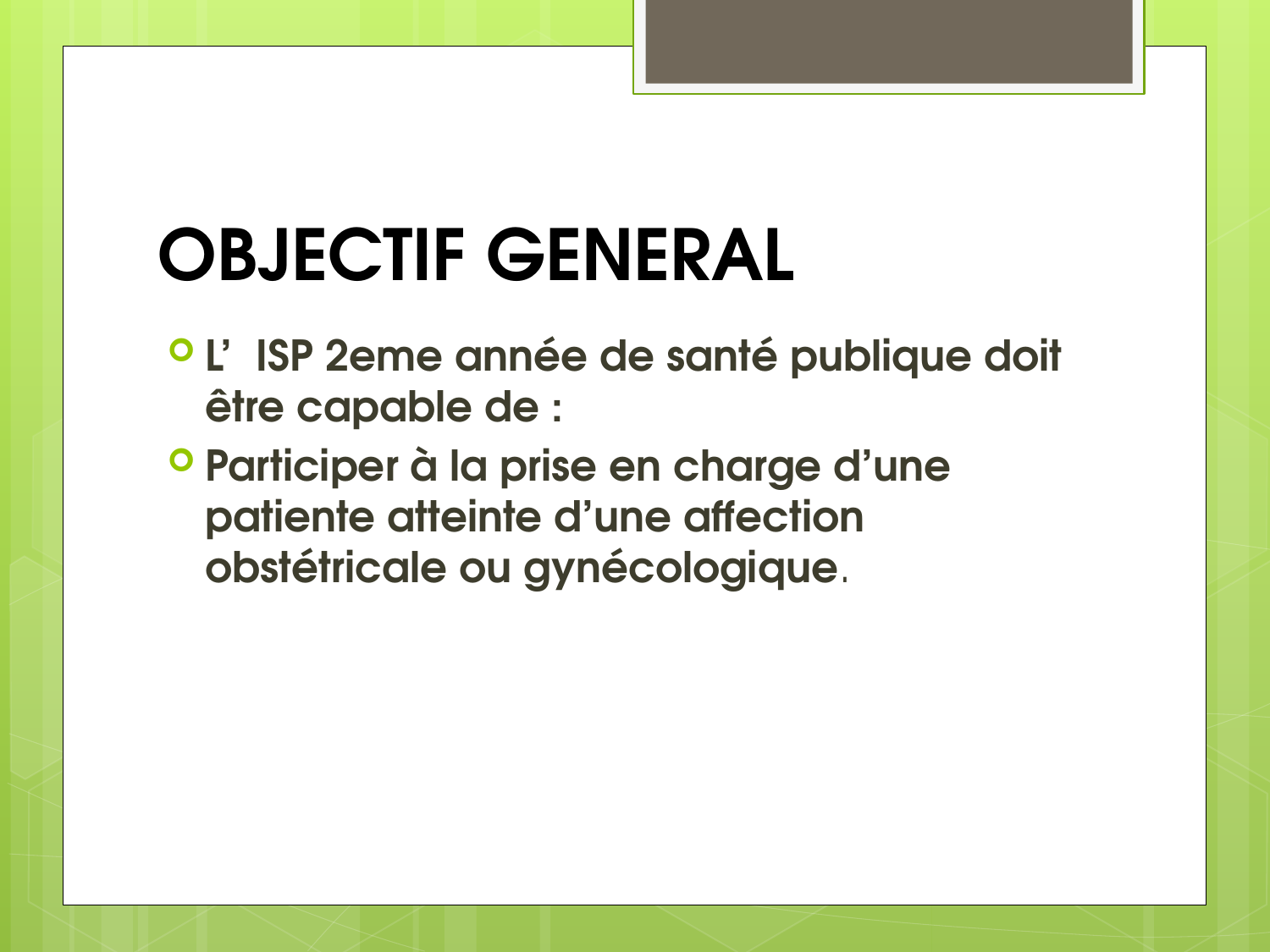

# OBJECTIF GENERAL
L’  ISP 2eme année de santé publique doit être capable de :
Participer à la prise en charge d’une patiente atteinte d’une affection obstétricale ou gynécologique.